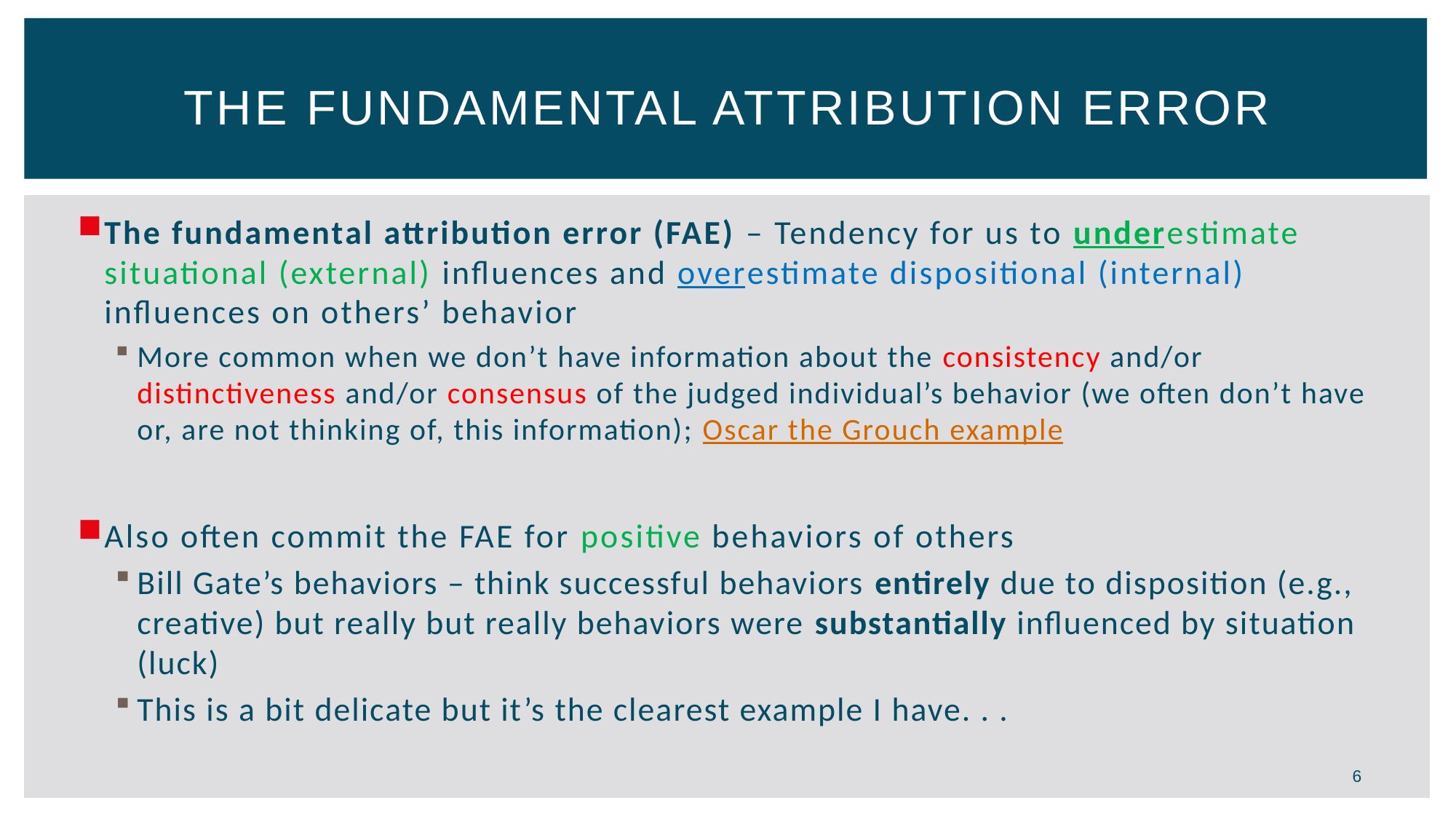

# The Fundamental Attribution Error
The fundamental attribution error (FAE) – Tendency for us to underestimate situational (external) influences and overestimate dispositional (internal) influences on others’ behavior
More common when we don’t have information about the consistency and/or distinctiveness and/or consensus of the judged individual’s behavior (we often don’t have or, are not thinking of, this information); Oscar the Grouch example

Also often commit the FAE for positive behaviors of others
Bill Gate’s behaviors – think successful behaviors entirely due to disposition (e.g., creative) but really but really behaviors were substantially influenced by situation (luck)
This is a bit delicate but it’s the clearest example I have. . .

6